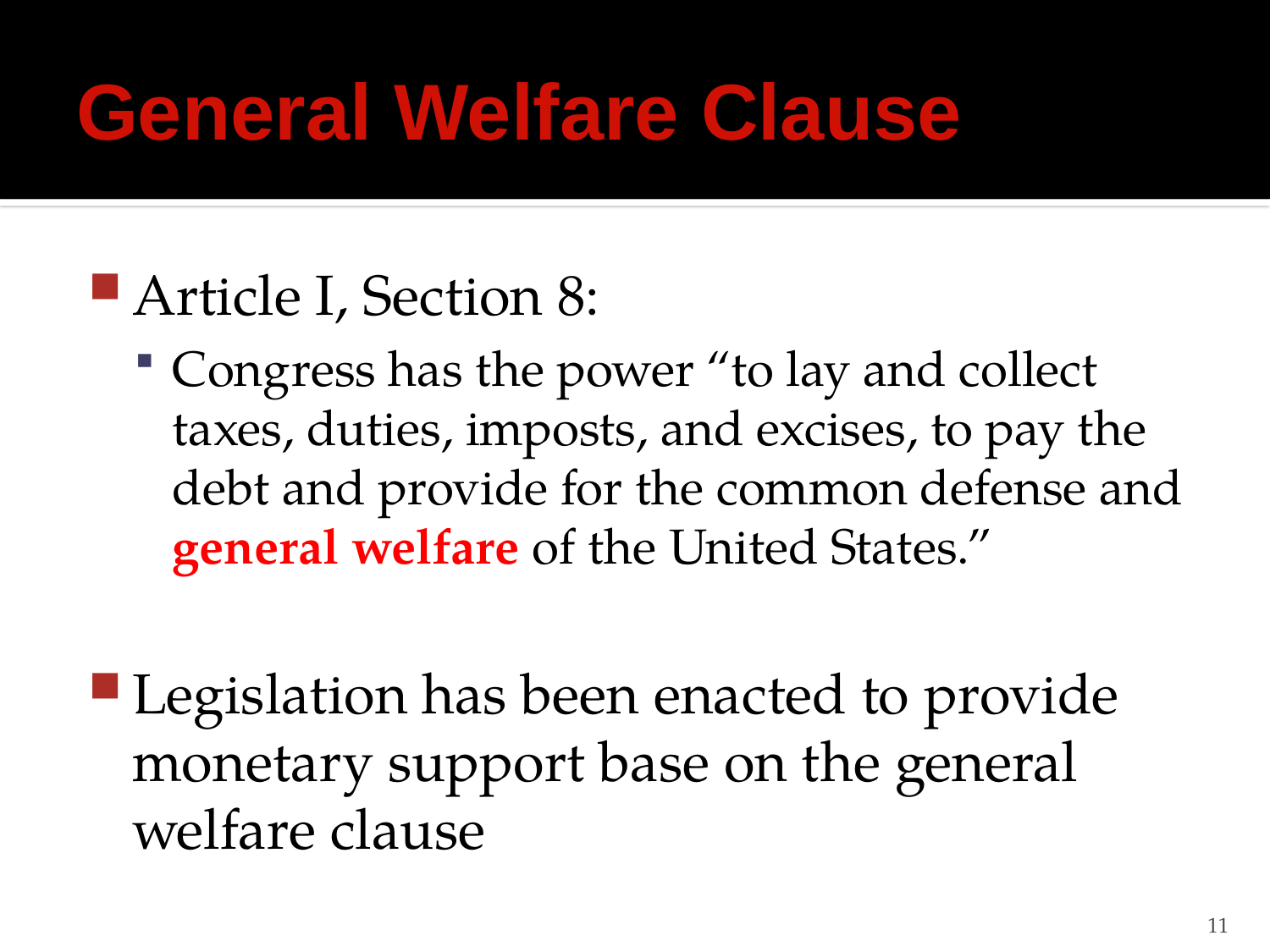

# General Welfare Clause
Article I, Section 8:
Congress has the power “to lay and collect taxes, duties, imposts, and excises, to pay the debt and provide for the common defense and general welfare of the United States.”

Legislation has been enacted to provide monetary support base on the general welfare clause

11